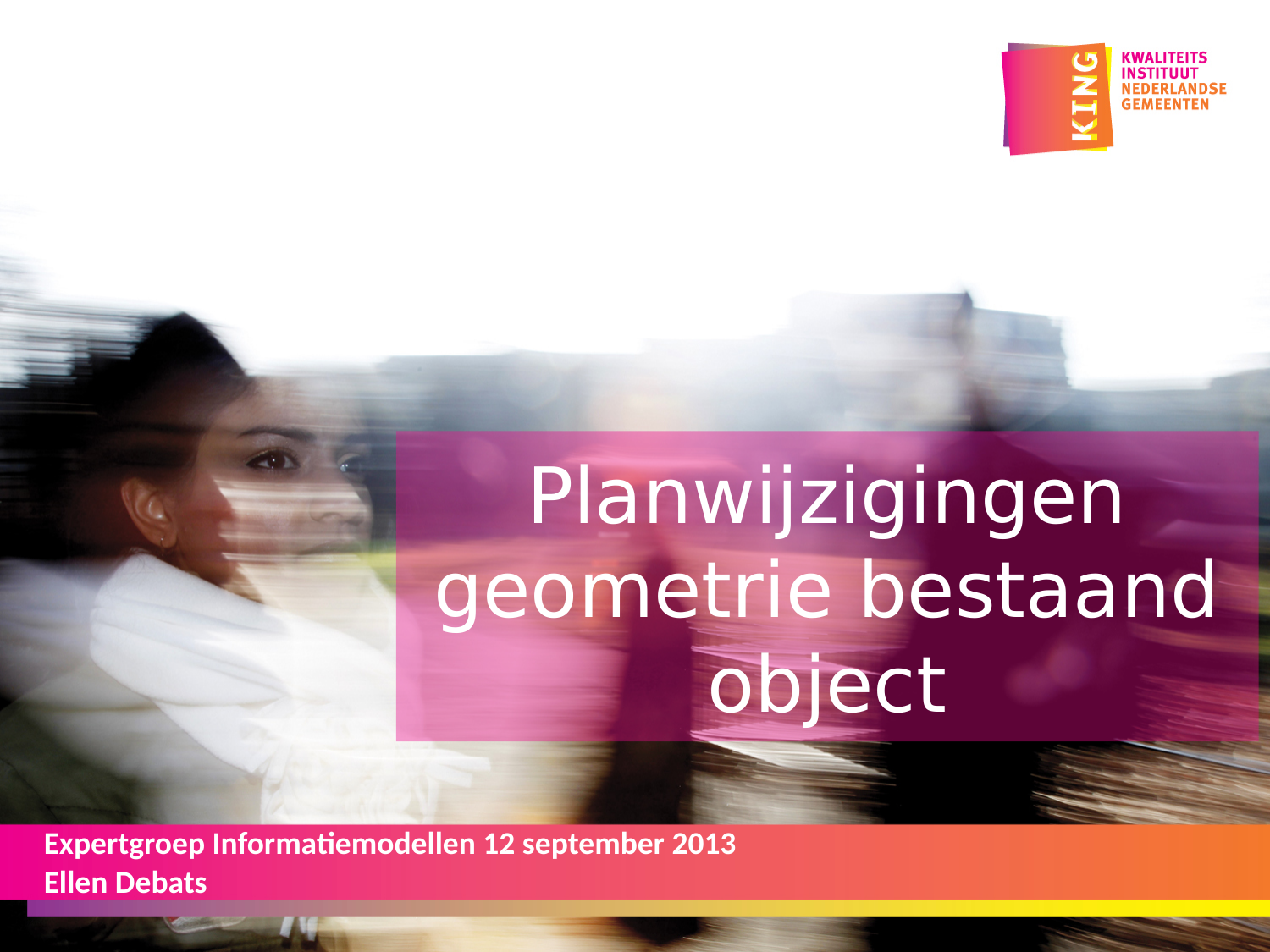

Planwijzigingen geometrie bestaand object
Expertgroep Informatiemodellen 12 september 2013
Ellen Debats